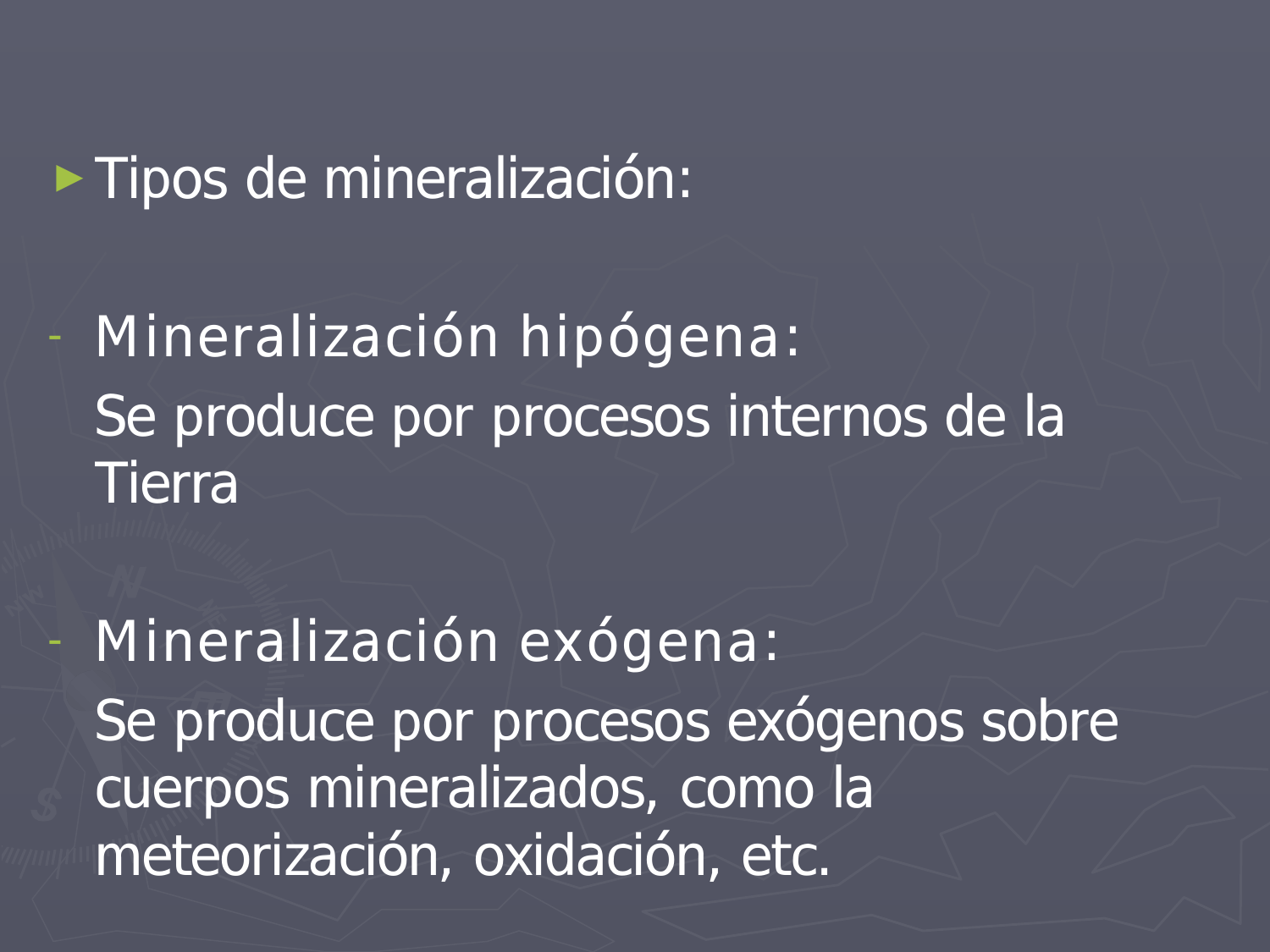

Tipos de mineralización:

Mineralización hipógena:
	Se produce por procesos internos de la Tierra

Mineralización exógena:
	Se produce por procesos exógenos sobre cuerpos mineralizados, como la meteorización, oxidación, etc.